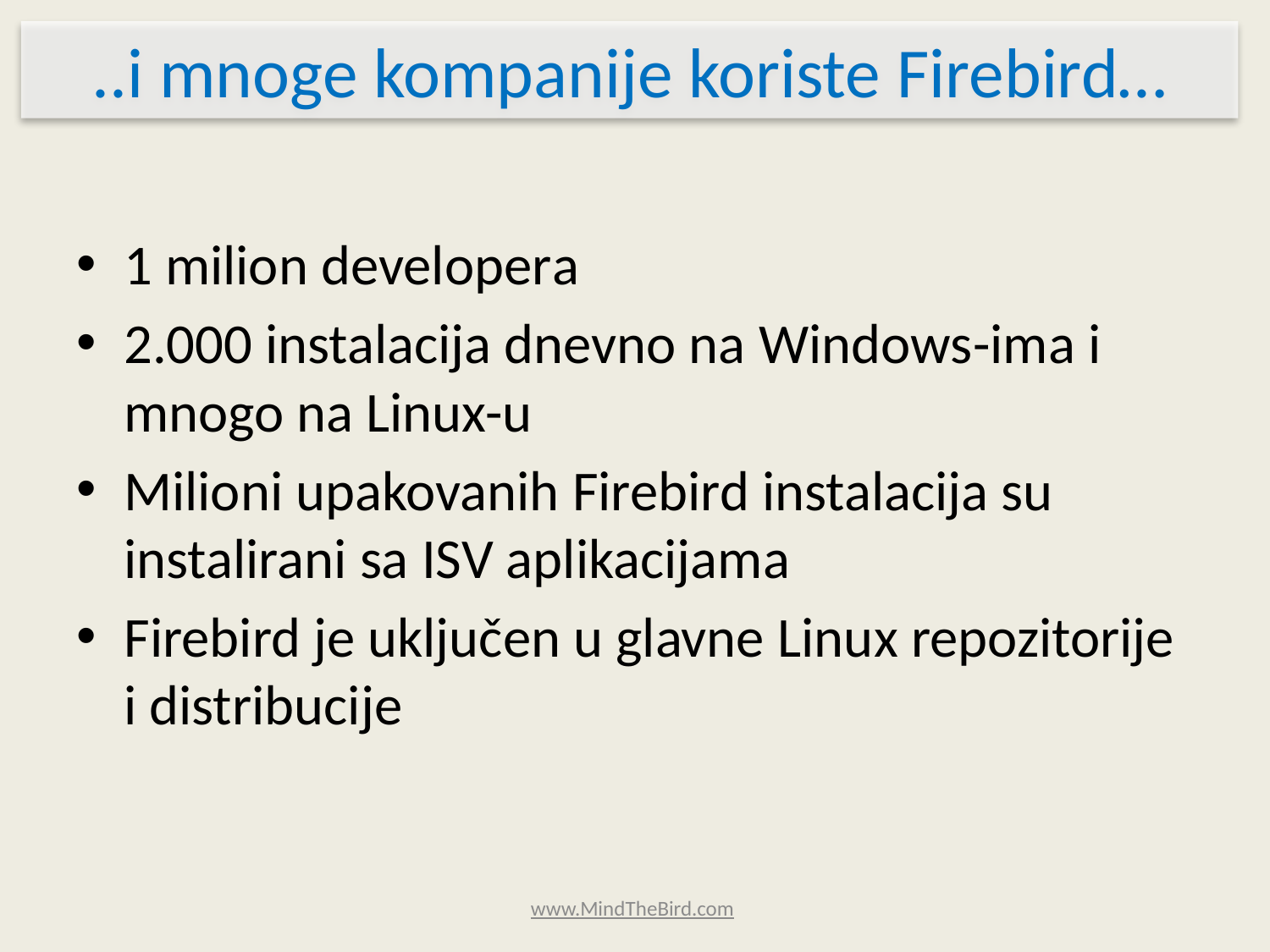

..i mnoge kompanije koriste Firebird…
1 milion developera
2.000 instalacija dnevno na Windows-ima i mnogo na Linux-u
Milioni upakovanih Firebird instalacija su instalirani sa ISV aplikacijama
Firebird je uključen u glavne Linux repozitorije i distribucije

www.MindTheBird.com